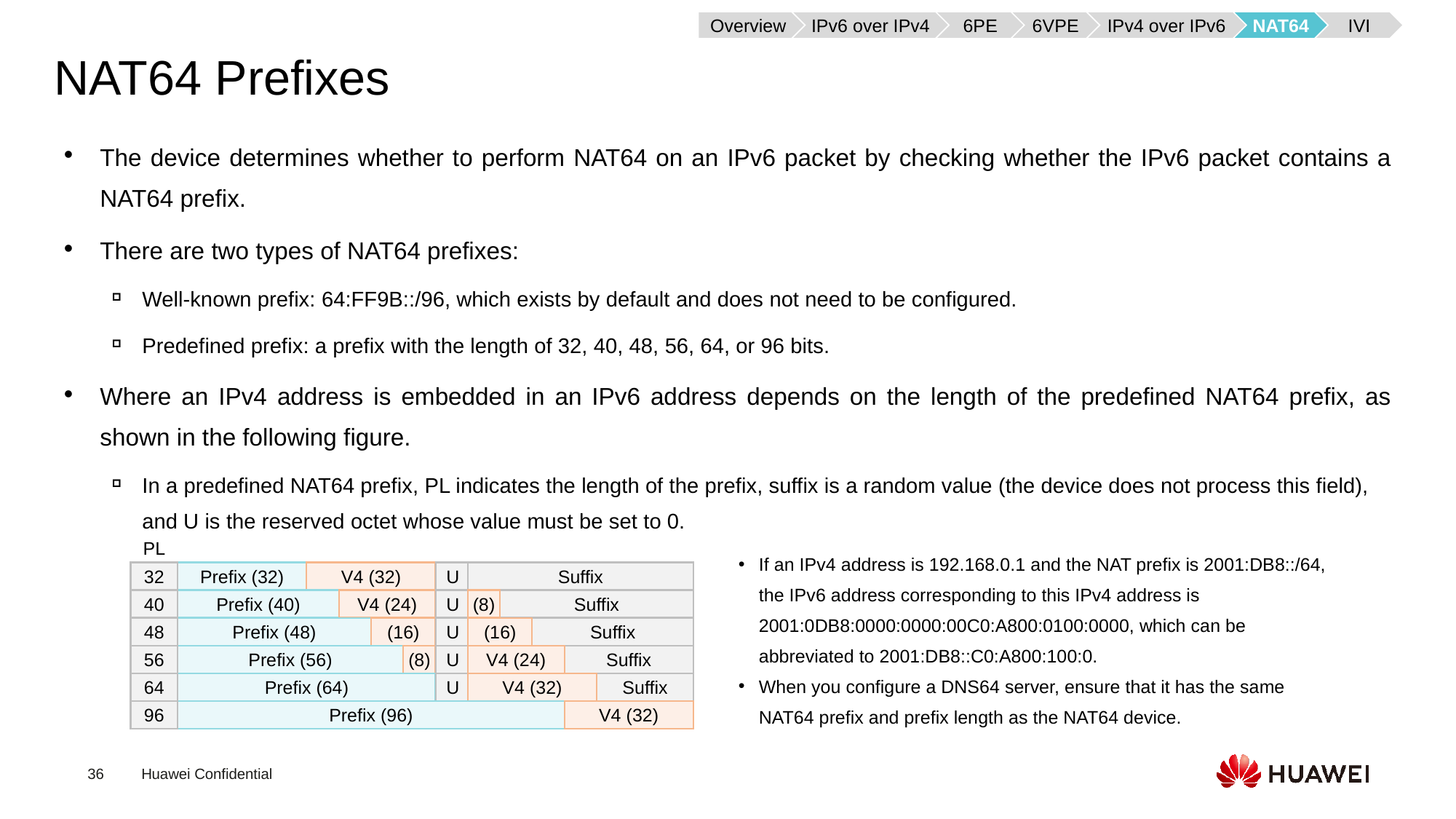

Overview
IPv6 over IPv4
6PE
6VPE
IPv4 over IPv6
NAT64
IVI
# NAT64 Prefixes
The device determines whether to perform NAT64 on an IPv6 packet by checking whether the IPv6 packet contains a NAT64 prefix.
There are two types of NAT64 prefixes:
Well-known prefix: 64:FF9B::/96, which exists by default and does not need to be configured.
Predefined prefix: a prefix with the length of 32, 40, 48, 56, 64, or 96 bits.
Where an IPv4 address is embedded in an IPv6 address depends on the length of the predefined NAT64 prefix, as shown in the following figure.
In a predefined NAT64 prefix, PL indicates the length of the prefix, suffix is a random value (the device does not process this field), and U is the reserved octet whose value must be set to 0.
PL
Prefix (32)
32
V4 (32)
U
Suffix
(8)
Prefix (40)
40
V4 (24)
U
Suffix
Prefix (48)
48
(16)
U
(16)
Suffix
Prefix (56)
56
(8)
U
Suffix
V4 (24)
Prefix (64)
64
U
Suffix
V4 (32)
Prefix (96)
96
V4 (32)
If an IPv4 address is 192.168.0.1 and the NAT prefix is 2001:DB8::/64, the IPv6 address corresponding to this IPv4 address is 2001:0DB8:0000:0000:00C0:A800:0100:0000, which can be abbreviated to 2001:DB8::C0:A800:100:0.
When you configure a DNS64 server, ensure that it has the same NAT64 prefix and prefix length as the NAT64 device.